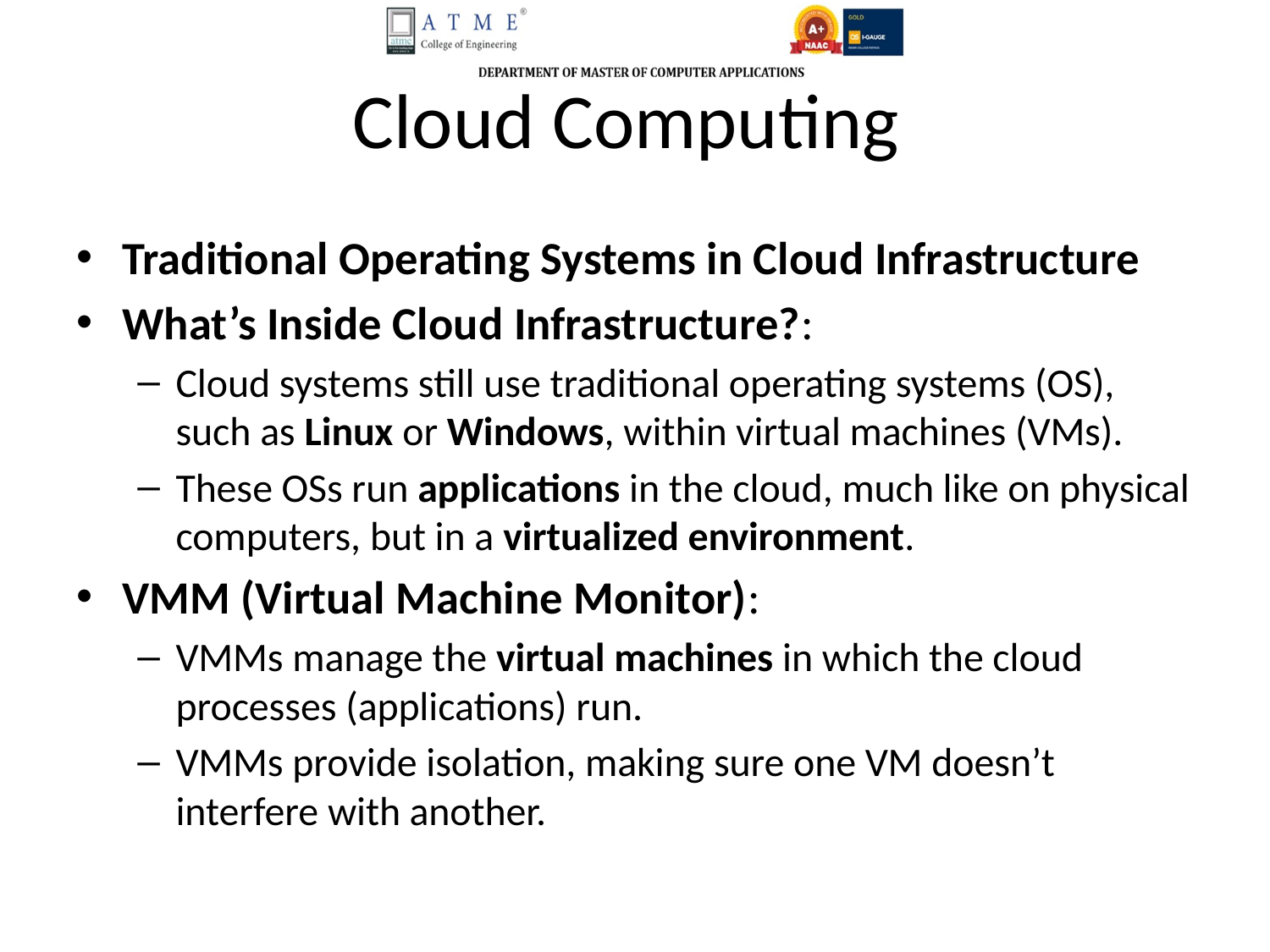

# Cloud Computing
Traditional Operating Systems in Cloud Infrastructure
What’s Inside Cloud Infrastructure?:
Cloud systems still use traditional operating systems (OS), such as Linux or Windows, within virtual machines (VMs).
These OSs run applications in the cloud, much like on physical computers, but in a virtualized environment.
VMM (Virtual Machine Monitor):
VMMs manage the virtual machines in which the cloud processes (applications) run.
VMMs provide isolation, making sure one VM doesn’t interfere with another.